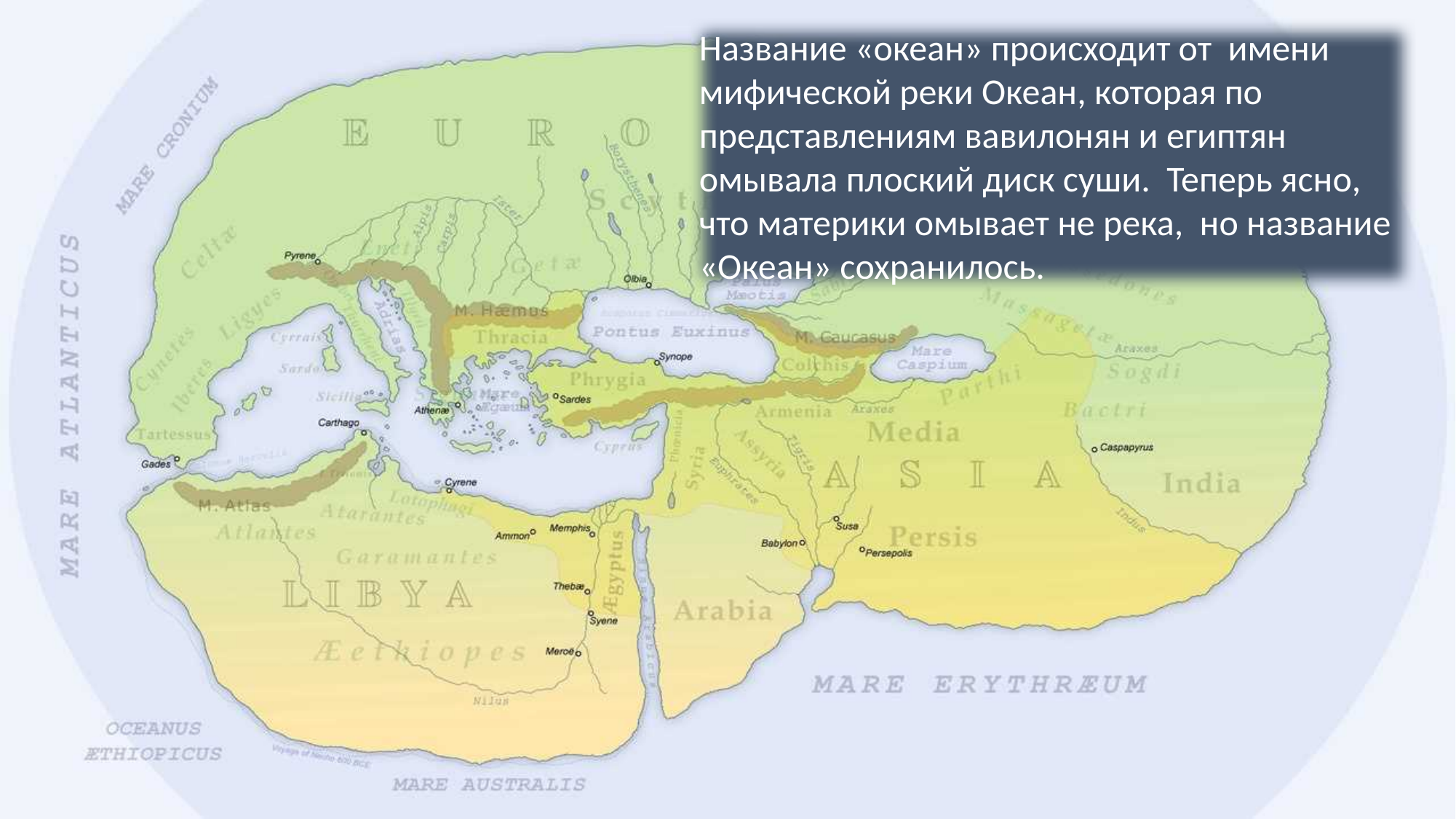

Название «океан» происходит от  имени мифической реки Океан, которая по представлениям вавилонян и египтян омывала плоский диск суши.  Теперь ясно, что материки омывает не река,  но название «Океан» сохранилось.